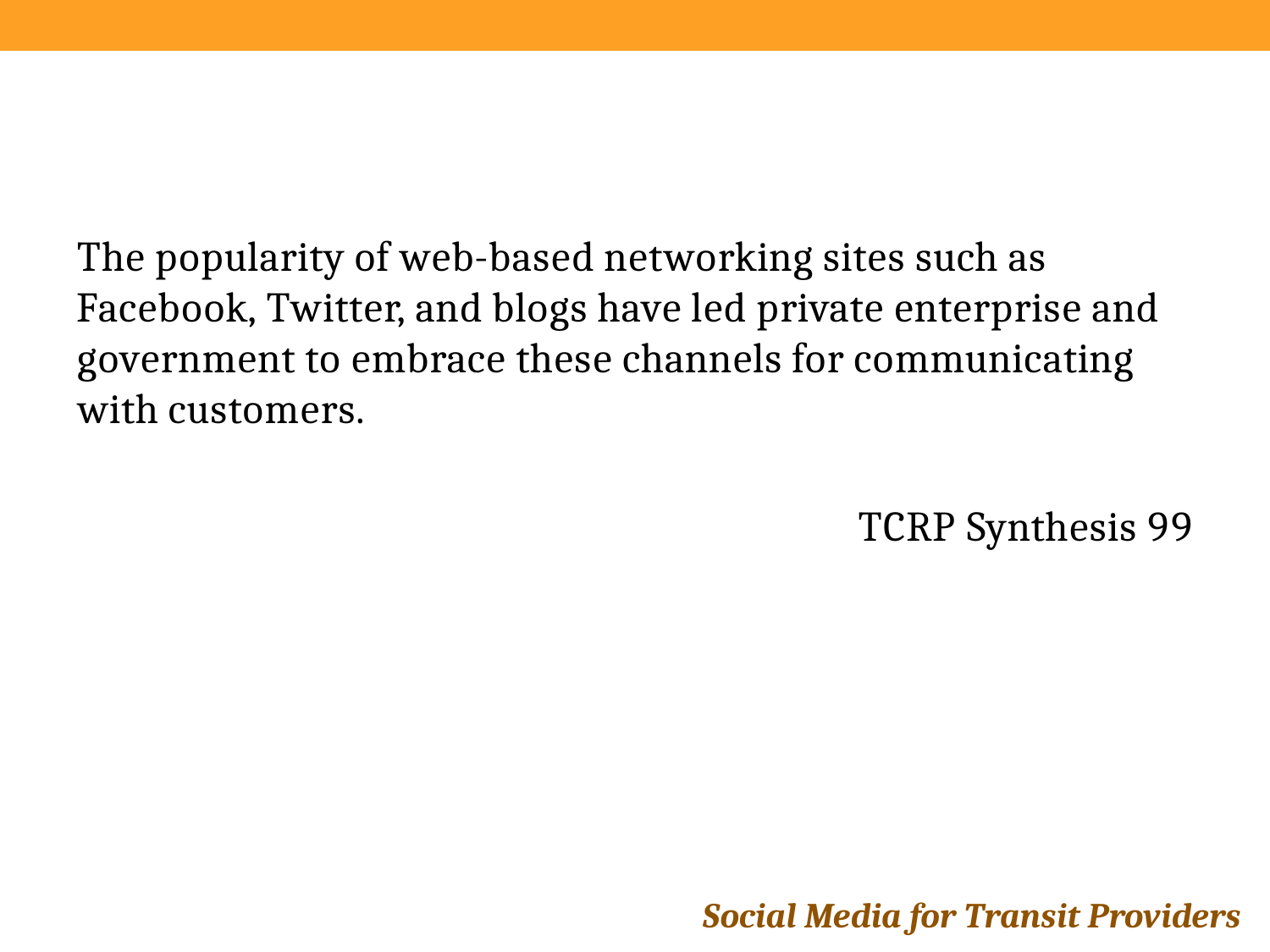

The popularity of web-based networking sites such as Facebook, Twitter, and blogs have led private enterprise and government to embrace these channels for communicating with customers.

TCRP Synthesis 99
Social Media for Transit Providers